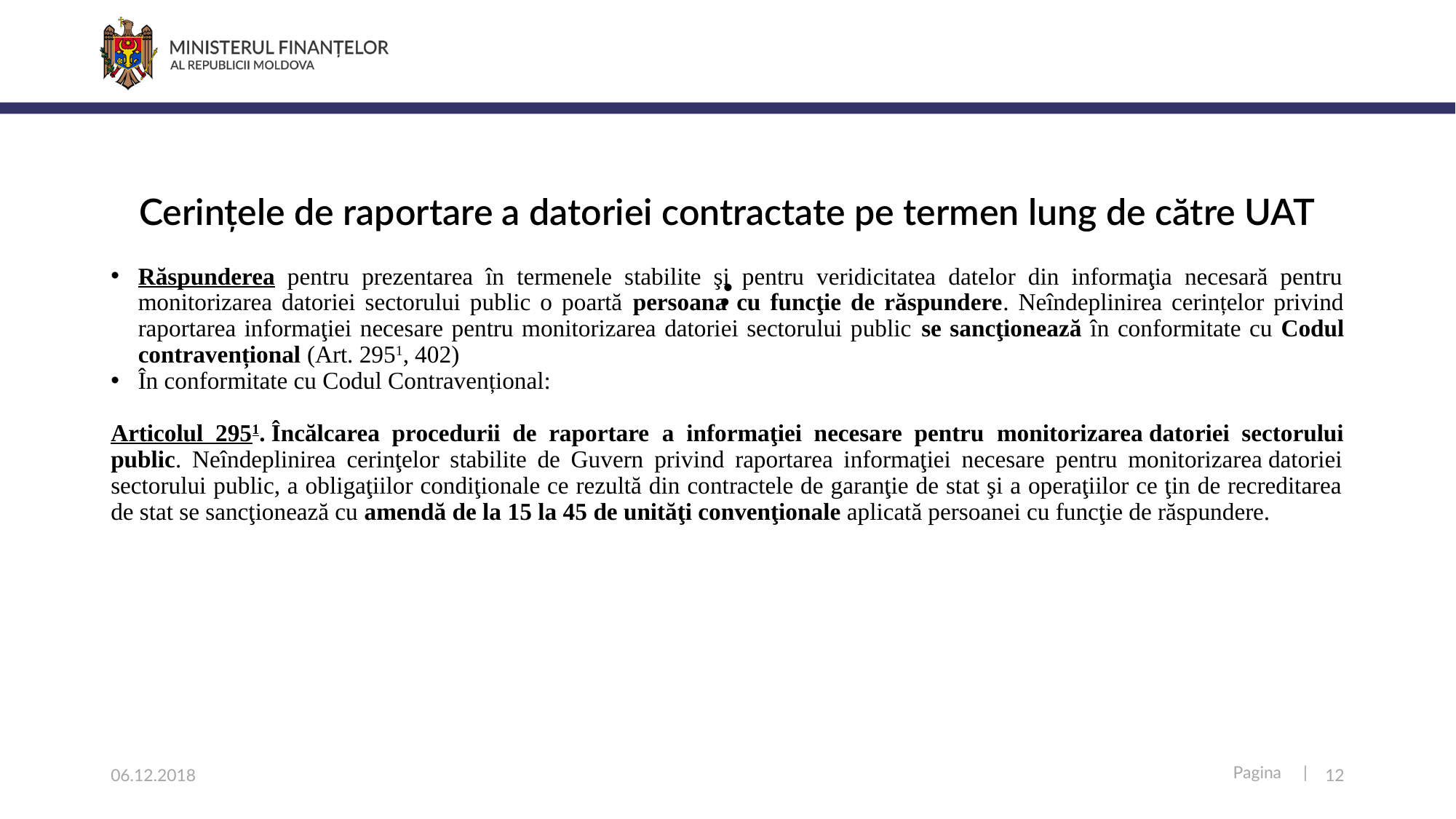

# Cerințele de raportare a datoriei contractate pe termen lung de către UAT :
Răspunderea pentru prezentarea în termenele stabilite şi pentru veridicitatea datelor din informaţia necesară pentru monitorizarea datoriei sectorului public o poartă persoana cu funcţie de răspundere. Neîndeplinirea cerințelor privind raportarea informaţiei necesare pentru monitorizarea datoriei sectorului public se sancţionează în conformitate cu Codul contravențional (Art. 2951, 402)
În conformitate cu Codul Contravențional:

Articolul 2951. Încălcarea procedurii de raportare a informaţiei necesare pentru monitorizarea datoriei sectorului public. Neîndeplinirea cerinţelor stabilite de Guvern privind raportarea informaţiei necesare pentru monitorizarea datoriei sectorului public, a obligaţiilor condiţionale ce rezultă din contractele de garanţie de stat şi a operaţiilor ce ţin de recreditarea de stat se sancţionează cu amendă de la 15 la 45 de unităţi convenţionale aplicată persoanei cu funcţie de răspundere.

06.12.2018
12